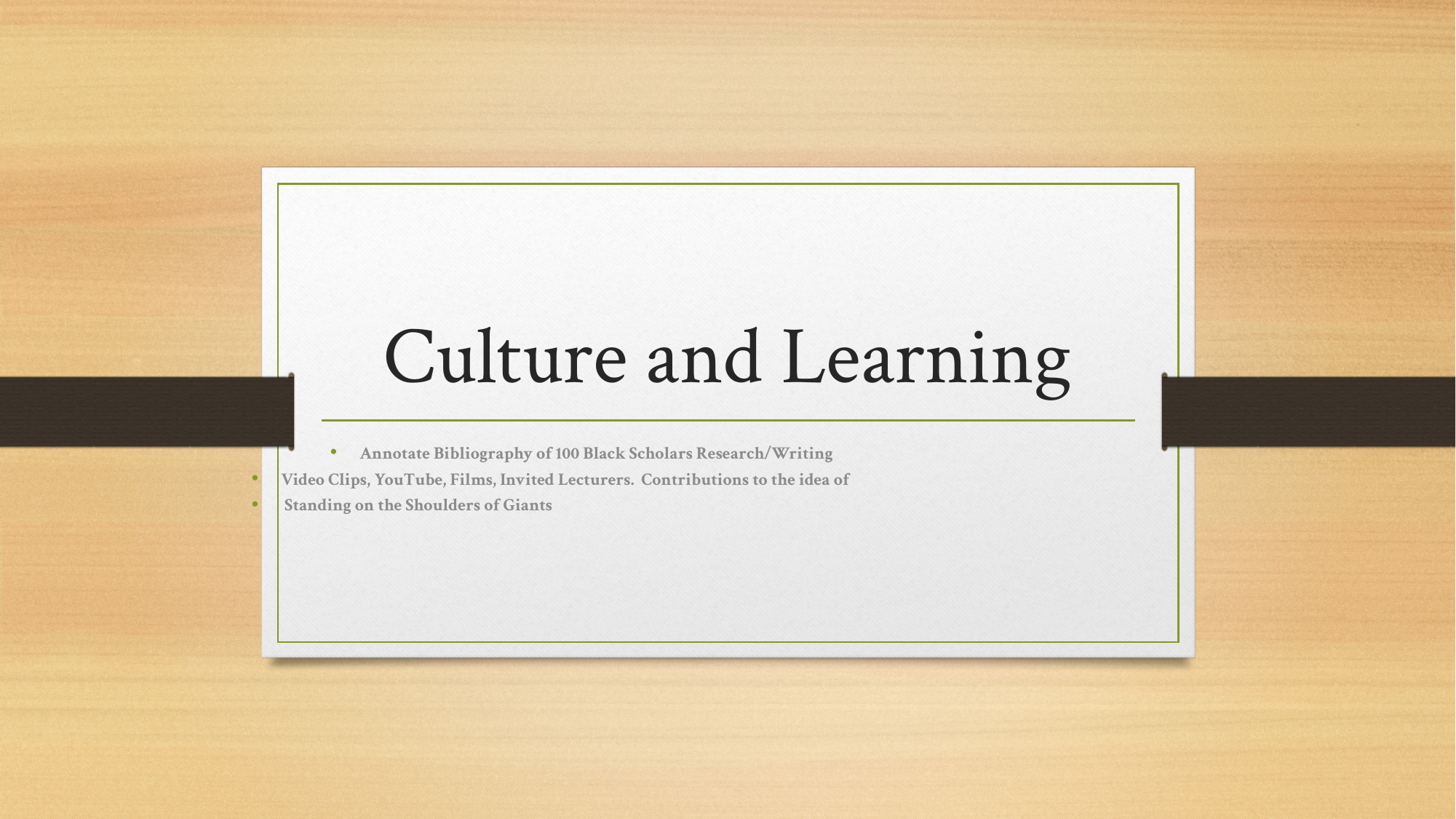

# Culture and Learning

Annotate Bibliography of 100 Black Scholars Research/Writing
Video Clips, YouTube, Films, Invited Lecturers.  Contributions to the idea of
 Standing on the Shoulders of Giants